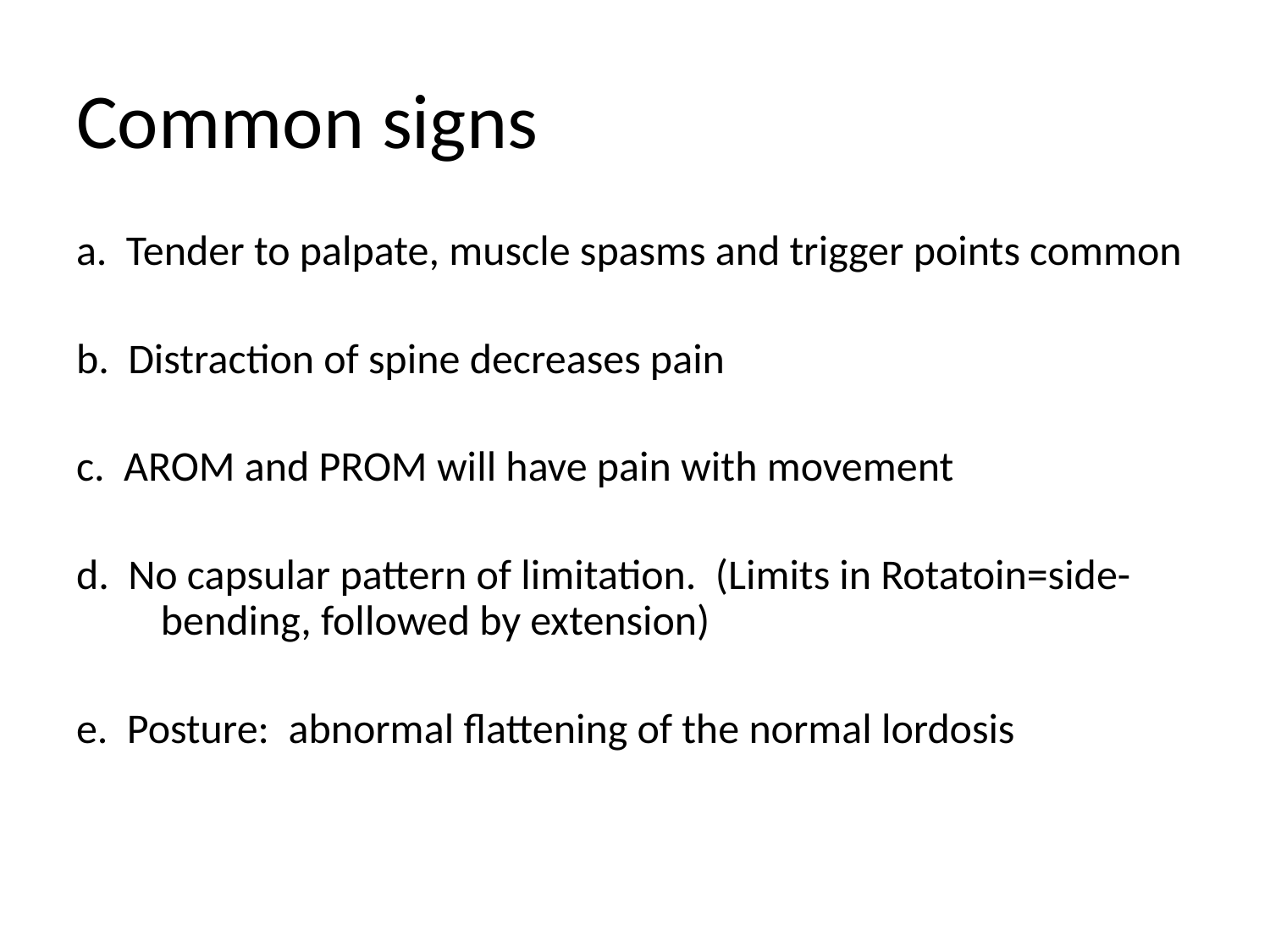

# Common signs
a.  Tender to palpate, muscle spasms and trigger points common

b.  Distraction of spine decreases pain

c.  AROM and PROM will have pain with movement

d.  No capsular pattern of limitation.  (Limits in Rotatoin=side-bending, followed by extension)

e.  Posture:  abnormal flattening of the normal lordosis